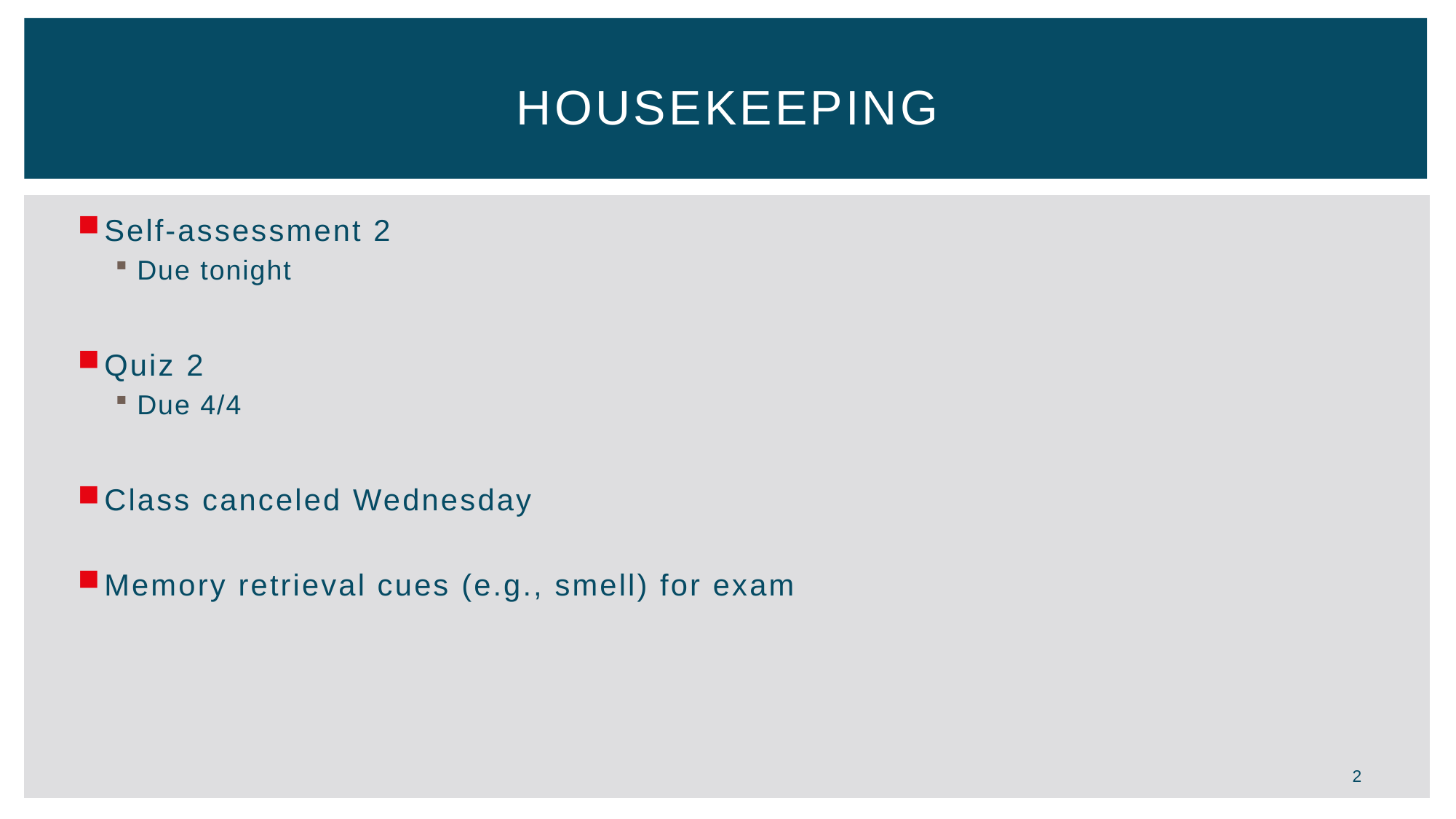

# Housekeeping
Self-assessment 2
Due tonight

Quiz 2
Due 4/4

Class canceled Wednesday

Memory retrieval cues (e.g., smell) for exam
2